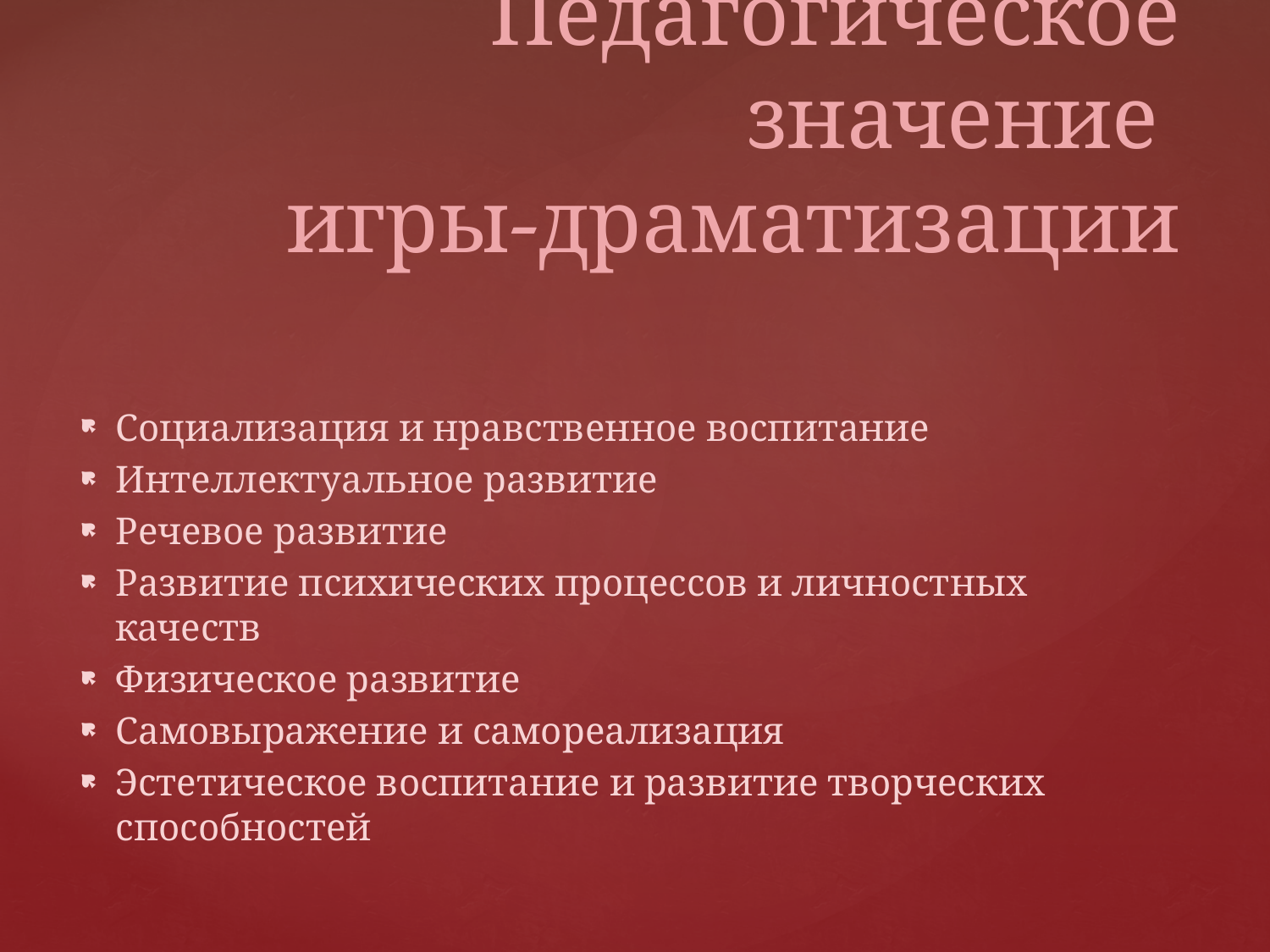

# Педагогическое значение игры-драматизации
Социализация и нравственное воспитание
Интеллектуальное развитие
Речевое развитие
Развитие психических процессов и личностных качеств
Физическое развитие
Самовыражение и самореализация
Эстетическое воспитание и развитие творческих способностей